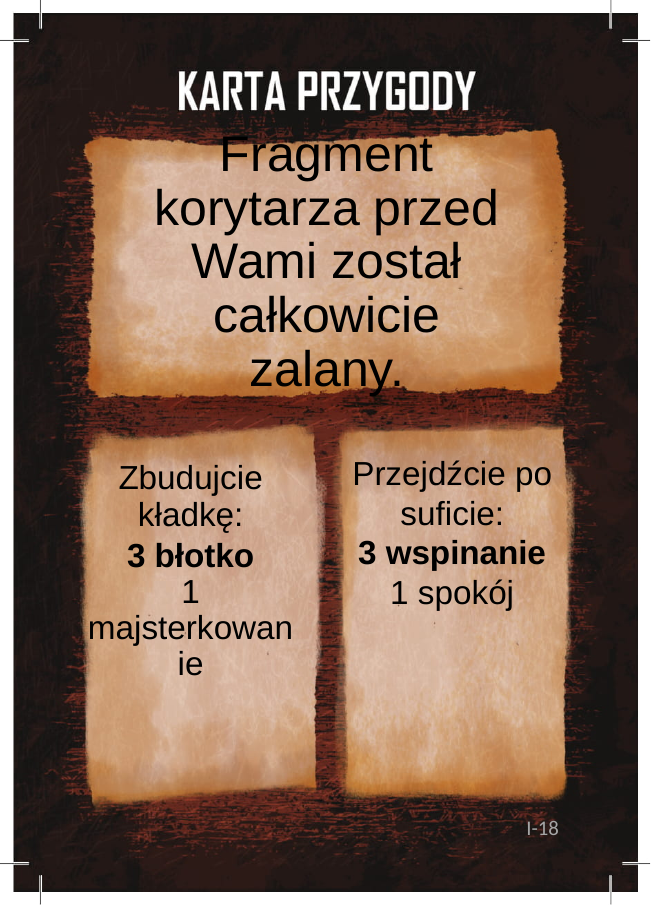

# Fragment korytarza przed Wami został całkowicie zalany.
Przejdźcie po suficie:
3 wspinanie
1 spokój
Zbudujcie kładkę:
3 błotko
1 majsterkowanie
I-18